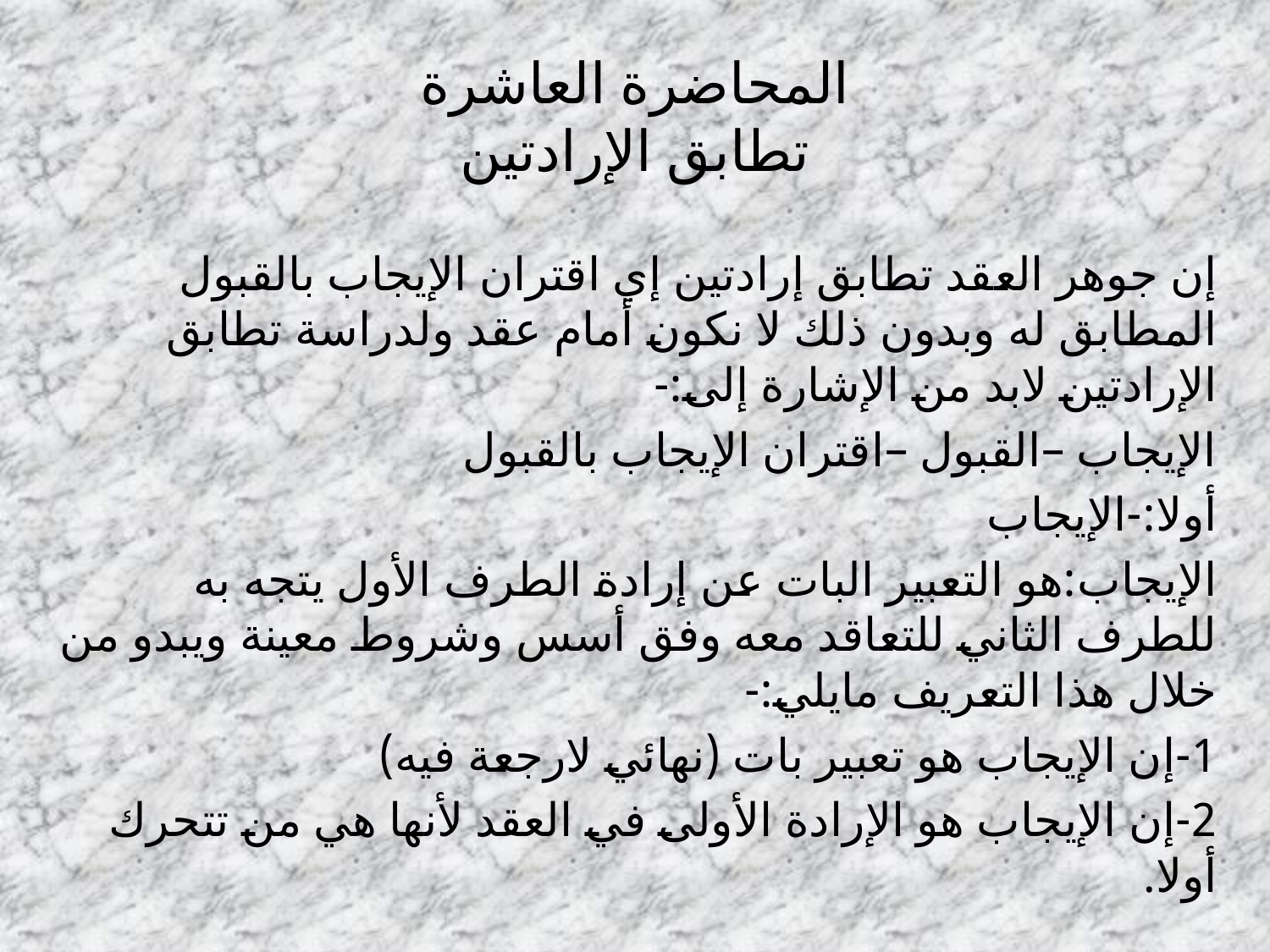

# المحاضرة العاشرة تطابق الإرادتين
إن جوهر العقد تطابق إرادتين إي اقتران الإيجاب بالقبول المطابق له وبدون ذلك لا نكون أمام عقد ولدراسة تطابق الإرادتين لابد من الإشارة إلى:-
الإيجاب –القبول –اقتران الإيجاب بالقبول
أولا:-الإيجاب
الإيجاب:هو التعبير البات عن إرادة الطرف الأول يتجه به للطرف الثاني للتعاقد معه وفق أسس وشروط معينة ويبدو من خلال هذا التعريف مايلي:-
1-إن الإيجاب هو تعبير بات (نهائي لارجعة فيه)
2-إن الإيجاب هو الإرادة الأولى في العقد لأنها هي من تتحرك أولا.